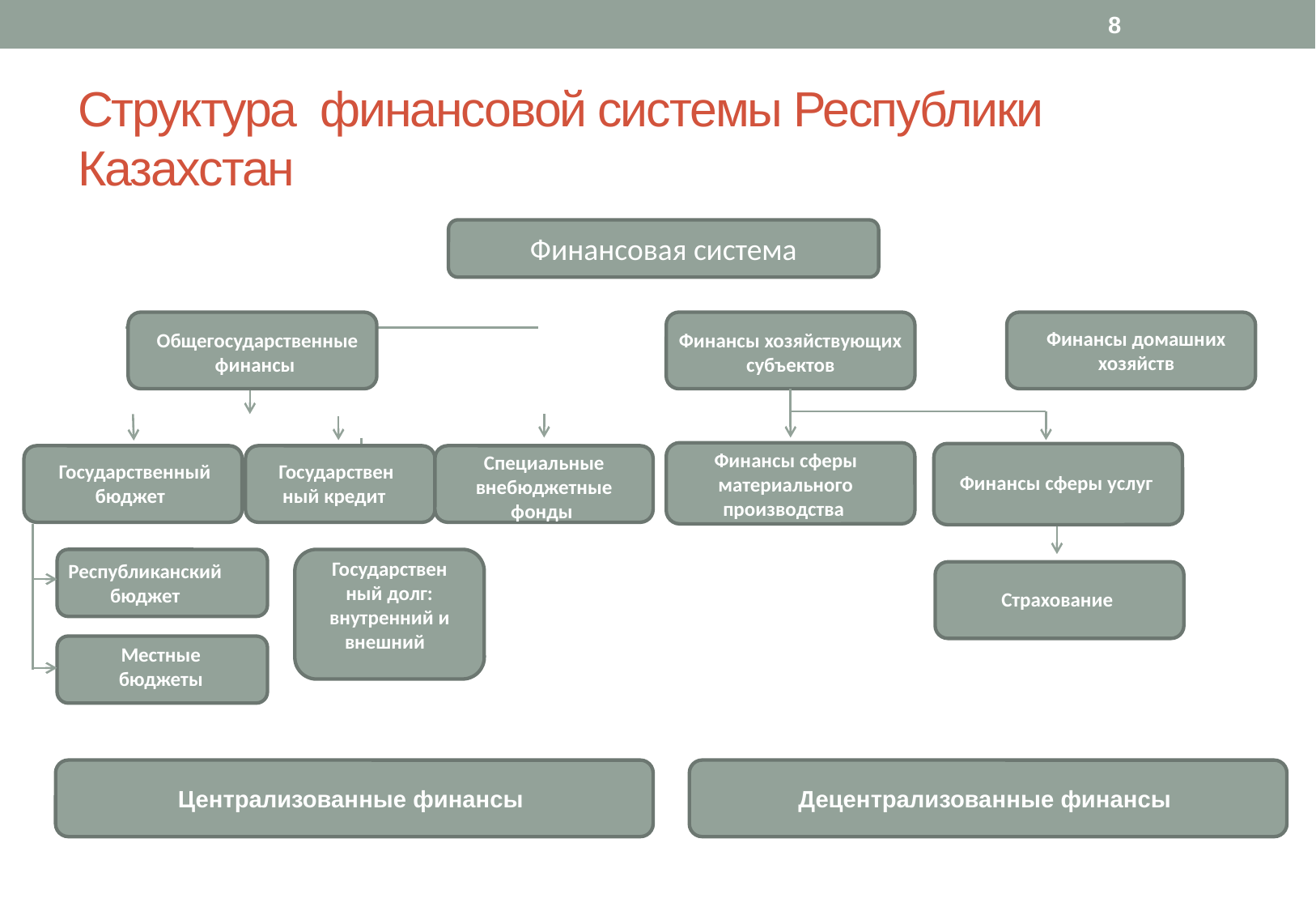

8
# Структура  финансовой системы Республики Казахстан

Финансовая система

Общегосударственные финансы
Специальные внебюджетные фонды

Государственный бюджет

Государственный кредит

Республиканский  бюджет

Государственный долг: внутренний и внешний

Местные  бюджеты

Финансы хозяйствующих субъектов

Финансы домашних хозяйств
Финансы сферы материального производства

Финансы сферы услуг

Страхование
Централизованные финансы
Децентрализованные финансы